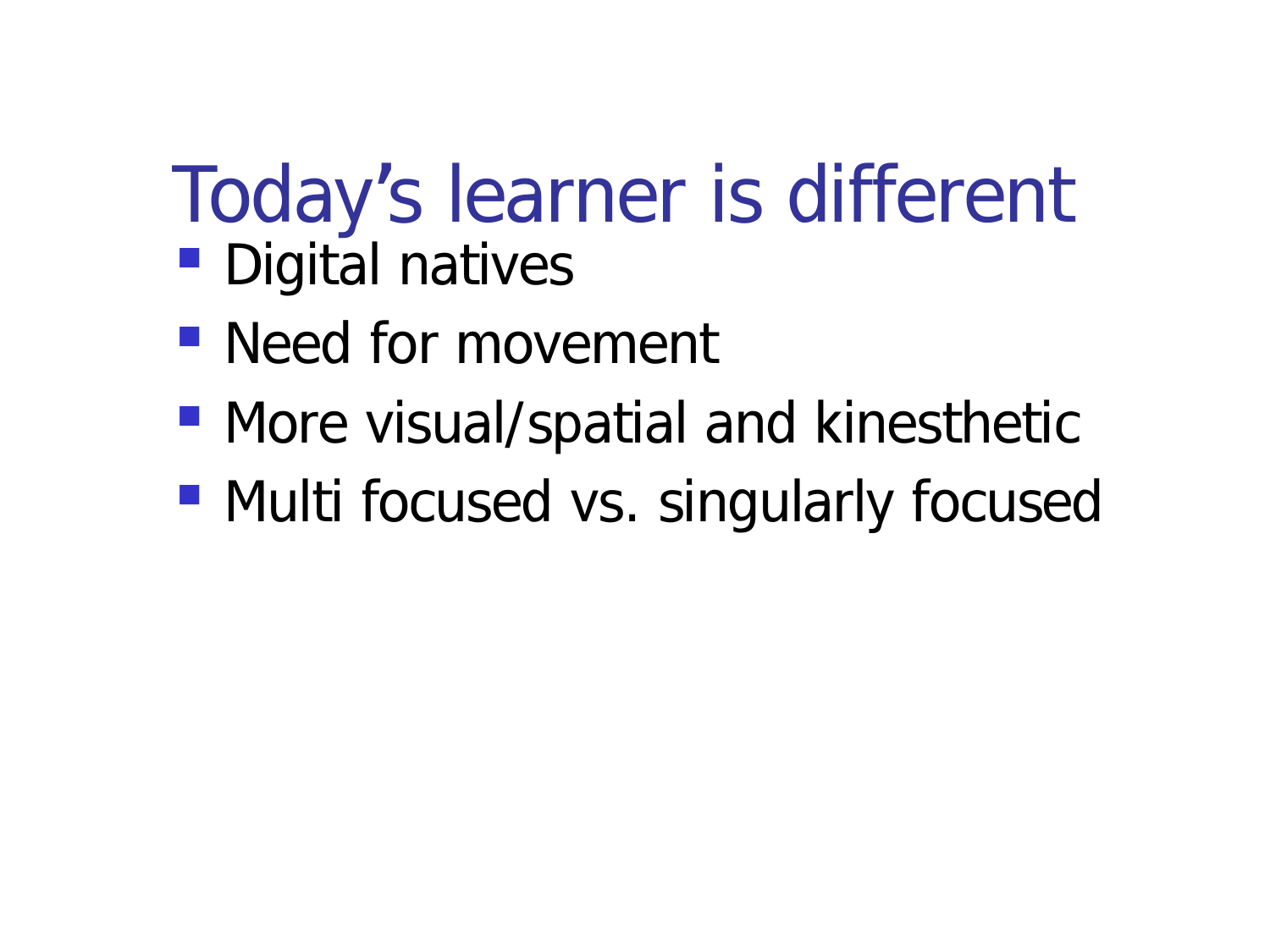

# Today’s learner is different
Digital natives
Need for movement
More visual/spatial and kinesthetic
Multi focused vs. singularly focused